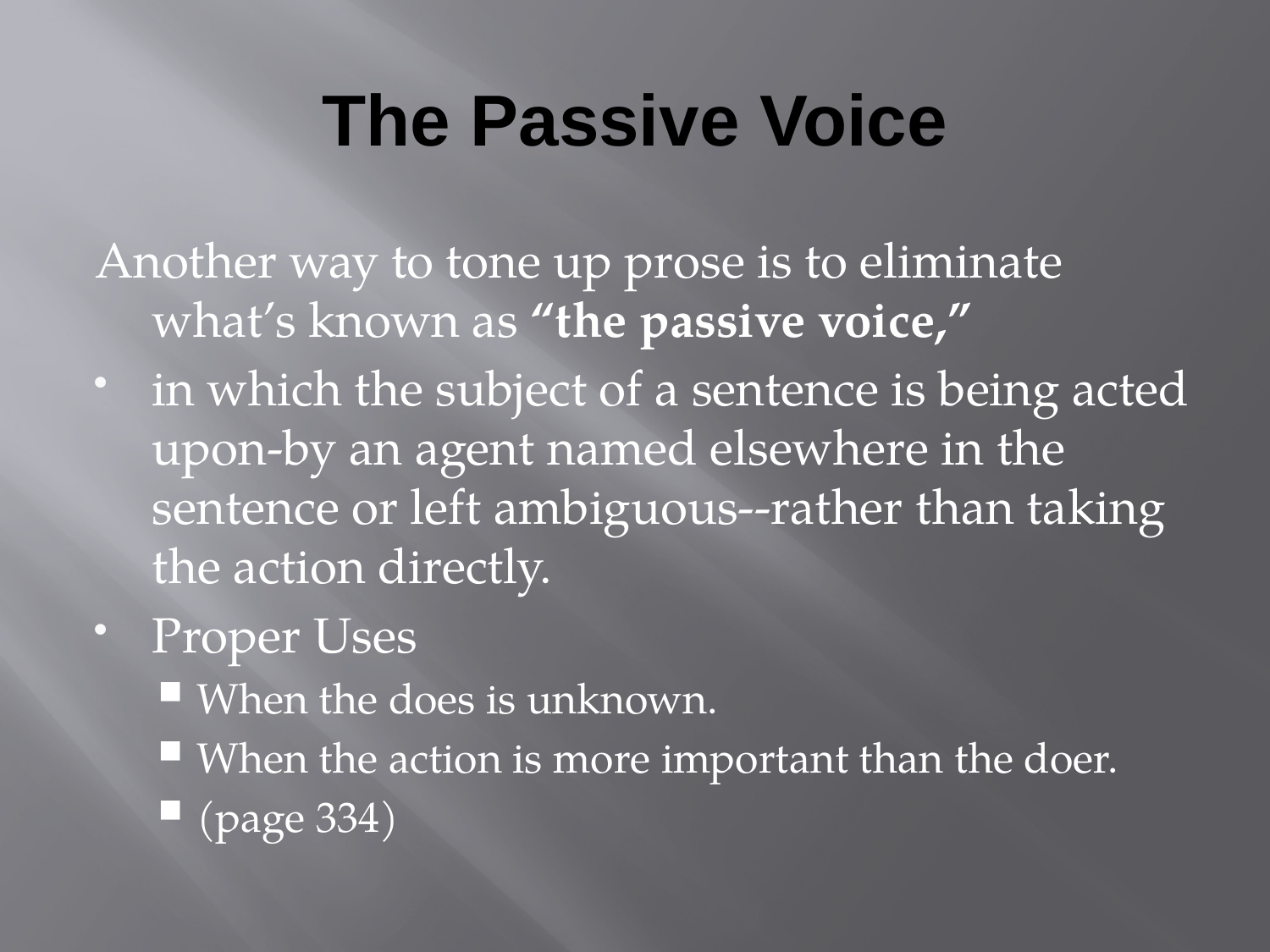

# The Passive Voice
Another way to tone up prose is to eliminate what’s known as “the passive voice,”
in which the subject of a sentence is being acted upon-by an agent named elsewhere in the sentence or left ambiguous--rather than taking the action directly.
Proper Uses
When the does is unknown.
When the action is more important than the doer.
(page 334)